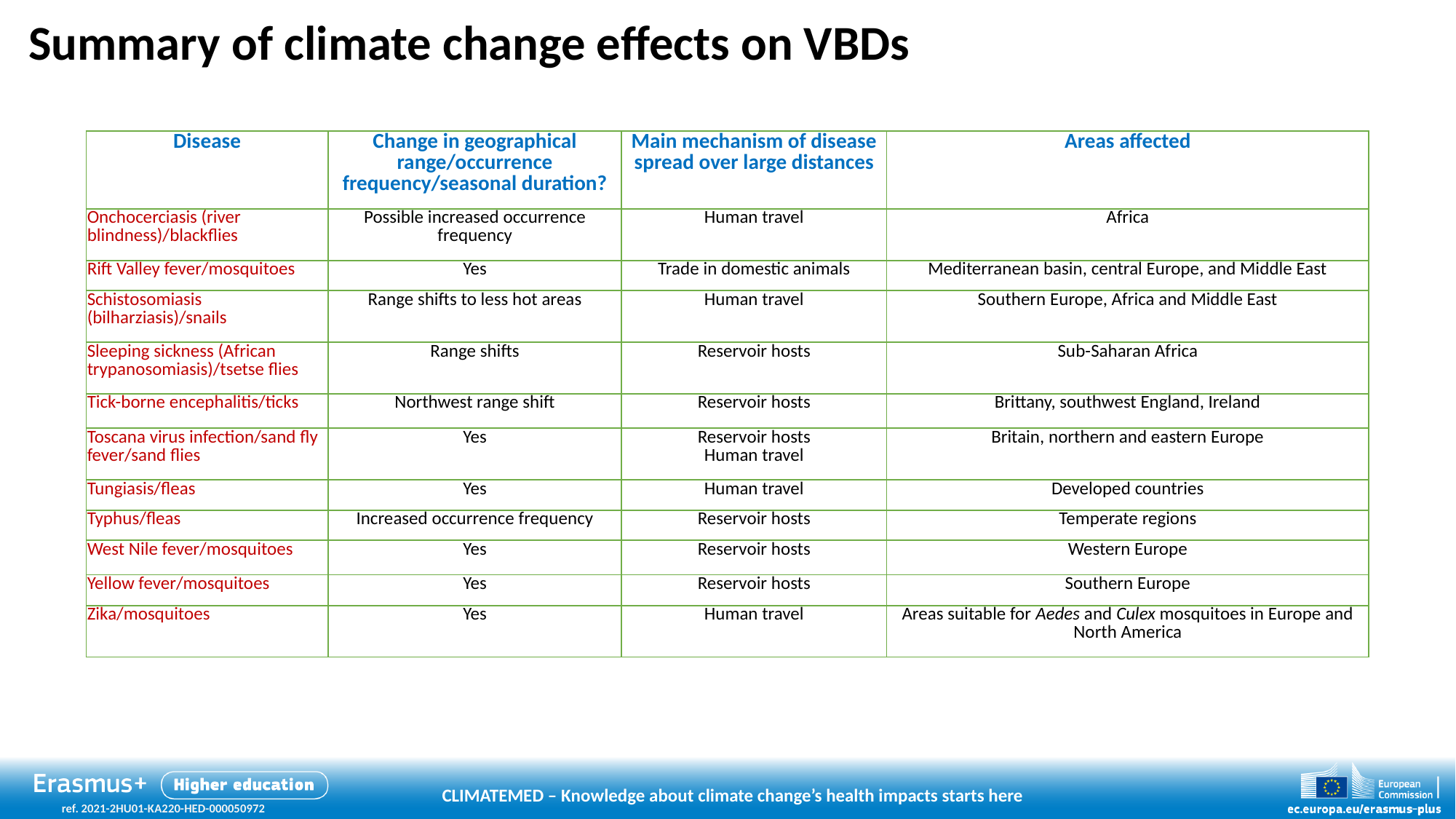

Summary of climate change effects on VBDs

| Disease | Change in geographical range/occurrence frequency/seasonal duration? | Main mechanism of disease spread over large distances | Areas affected |
| --- | --- | --- | --- |
| Onchocerciasis (river blindness)/blackflies | Possible increased occurrence frequency | Human travel | Africa |
| Rift Valley fever/mosquitoes | Yes | Trade in domestic animals | Mediterranean basin, central Europe, and Middle East |
| Schistosomiasis (bilharziasis)/snails | Range shifts to less hot areas | Human travel | Southern Europe, Africa and Middle East |
| Sleeping sickness (African trypanosomiasis)/tsetse flies | Range shifts | Reservoir hosts | Sub-Saharan Africa |
| Tick-borne encephalitis/ticks | Northwest range shift | Reservoir hosts | Brittany, southwest England, Ireland |
| Toscana virus infection/sand fly fever/sand flies | Yes | Reservoir hosts Human travel | Britain, northern and eastern Europe |
| Tungiasis/fleas | Yes | Human travel | Developed countries |
| Typhus/fleas | Increased occurrence frequency | Reservoir hosts | Temperate regions |
| West Nile fever/mosquitoes | Yes | Reservoir hosts | Western Europe |
| Yellow fever/mosquitoes | Yes | Reservoir hosts | Southern Europe |
| Zika/mosquitoes | Yes | Human travel | Areas suitable for Aedes and Culex mosquitoes in Europe and North America |